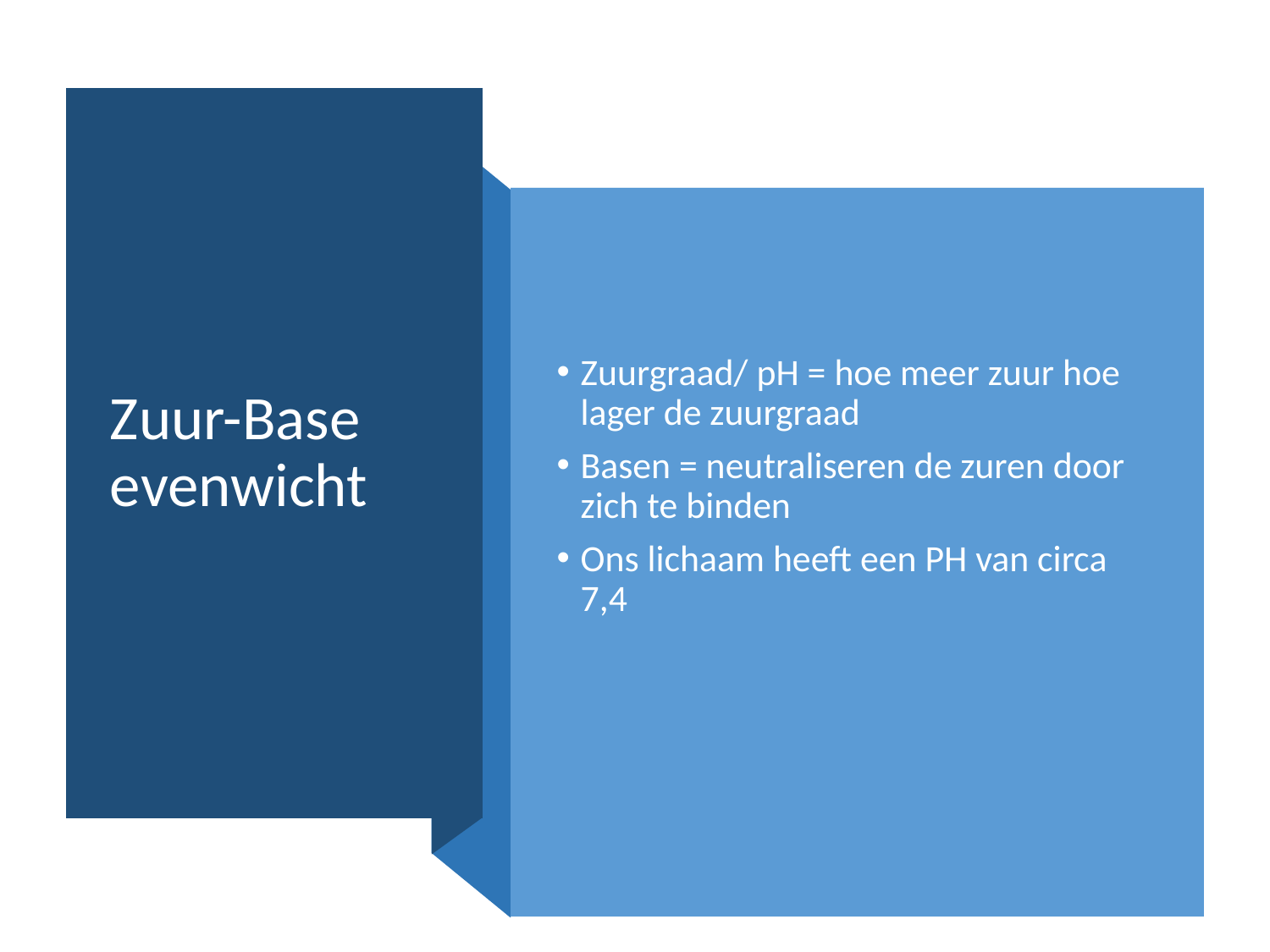

# Zuur-Base evenwicht

Zuurgraad/ pH = hoe meer zuur hoe lager de zuurgraad
Basen = neutraliseren de zuren door zich te binden
Ons lichaam heeft een PH van circa 7,4